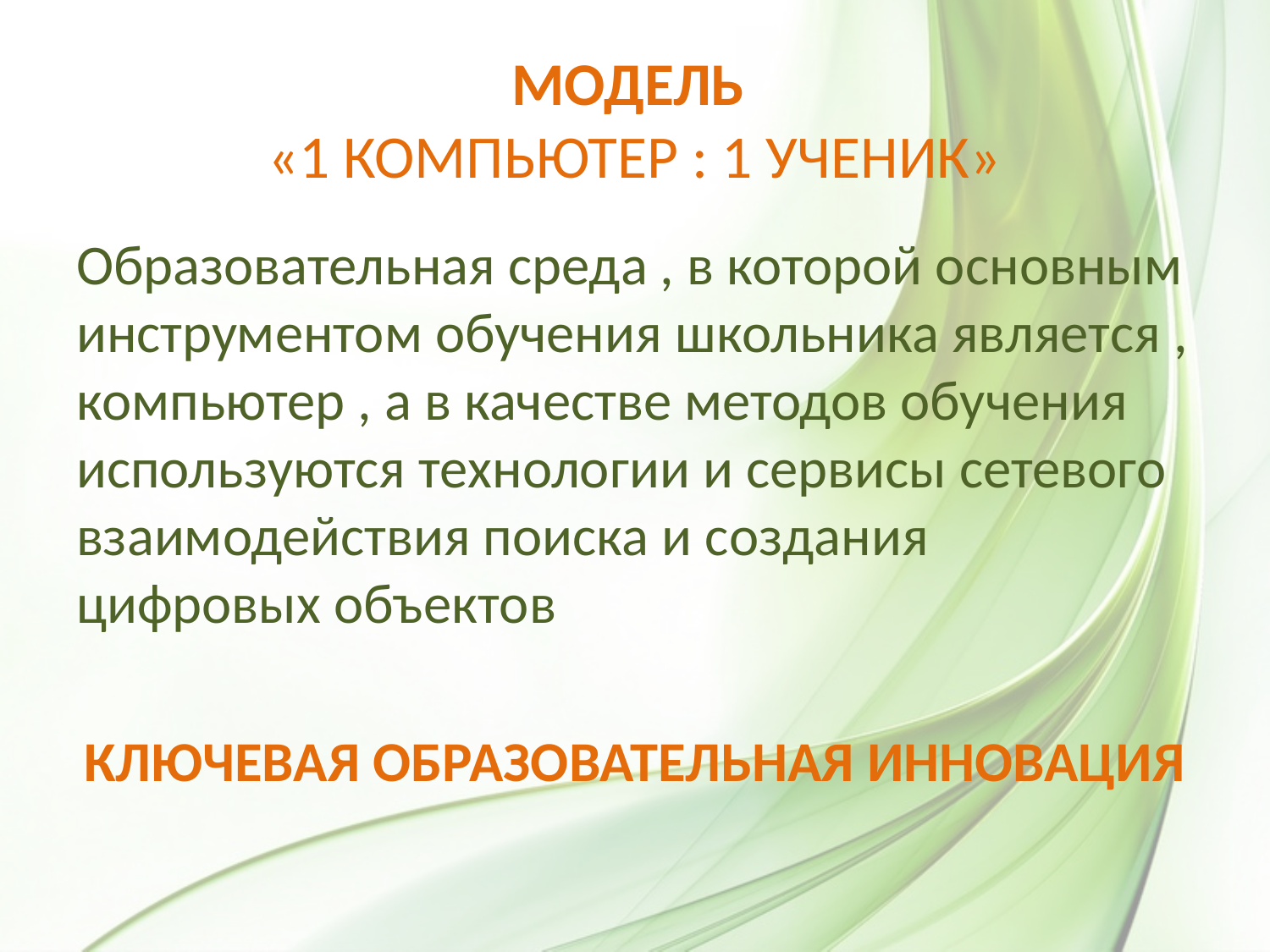

# МОДЕЛЬ «1 КОМПЬЮТЕР : 1 УЧЕНИК»
Образовательная среда , в которой основным инструментом обучения школьника является , компьютер , а в качестве методов обучения используются технологии и сервисы сетевого взаимодействия поиска и создания  цифровых объектов

КЛЮЧЕВАЯ ОБРАЗОВАТЕЛЬНАЯ ИННОВАЦИЯ